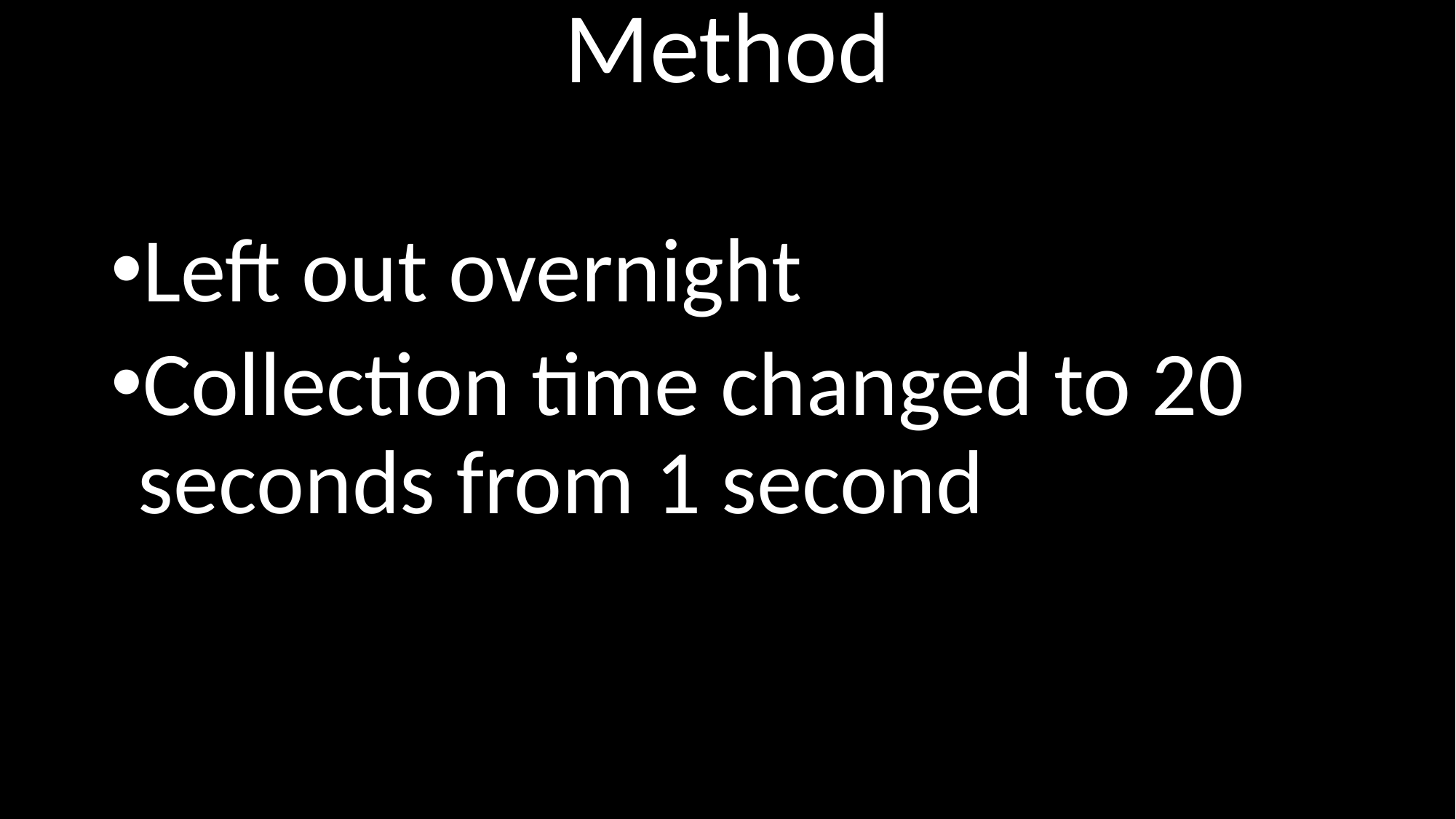

# Method
Left out overnight
Collection time changed to 20 seconds from 1 second